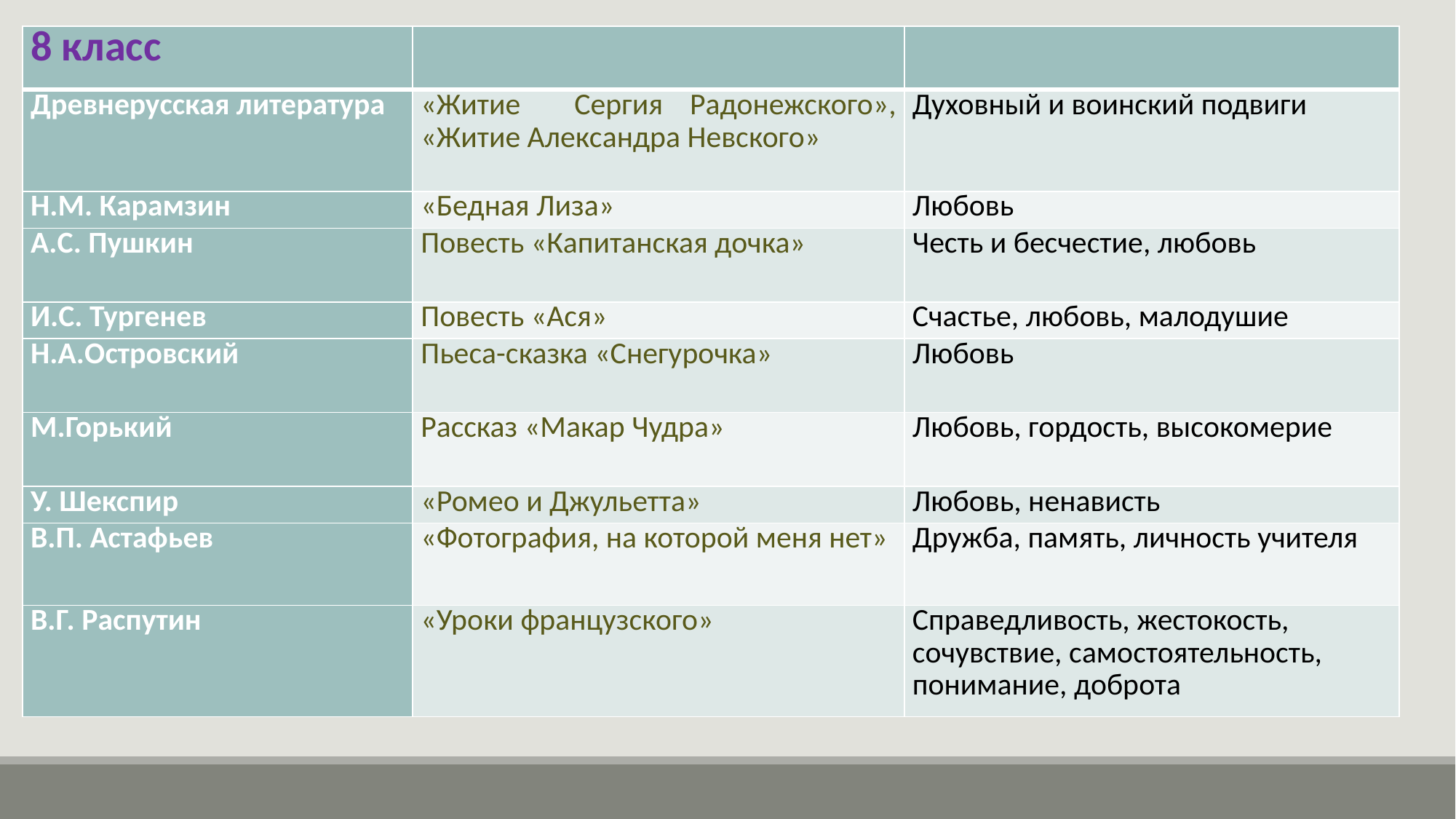

| 8 класс |  |  |
| --- | --- | --- |
| Древнерусская литература | «Житие Сергия Радонежского», «Житие Александра Невского» | Духовный и воинский подвиги |
| Н.М. Карамзин | «Бедная Лиза» | Любовь |
| А.С. Пушкин | Повесть «Капитанская дочка» | Честь и бесчестие, любовь |
| И.С. Тургенев | Повесть «Ася» | Счастье, любовь, малодушие |
| Н.А.Островский | Пьеса-сказка «Снегурочка» | Любовь |
| М.Горький | Рассказ «Макар Чудра» | Любовь, гордость, высокомерие |
| У. Шекспир | «Ромео и Джульетта» | Любовь, ненависть |
| В.П. Астафьев | «Фотография, на которой меня нет» | Дружба, память, личность учителя |
| В.Г. Распутин | «Уроки французского» | Справедливость, жестокость, сочувствие, самостоятельность, понимание, доброта |
#